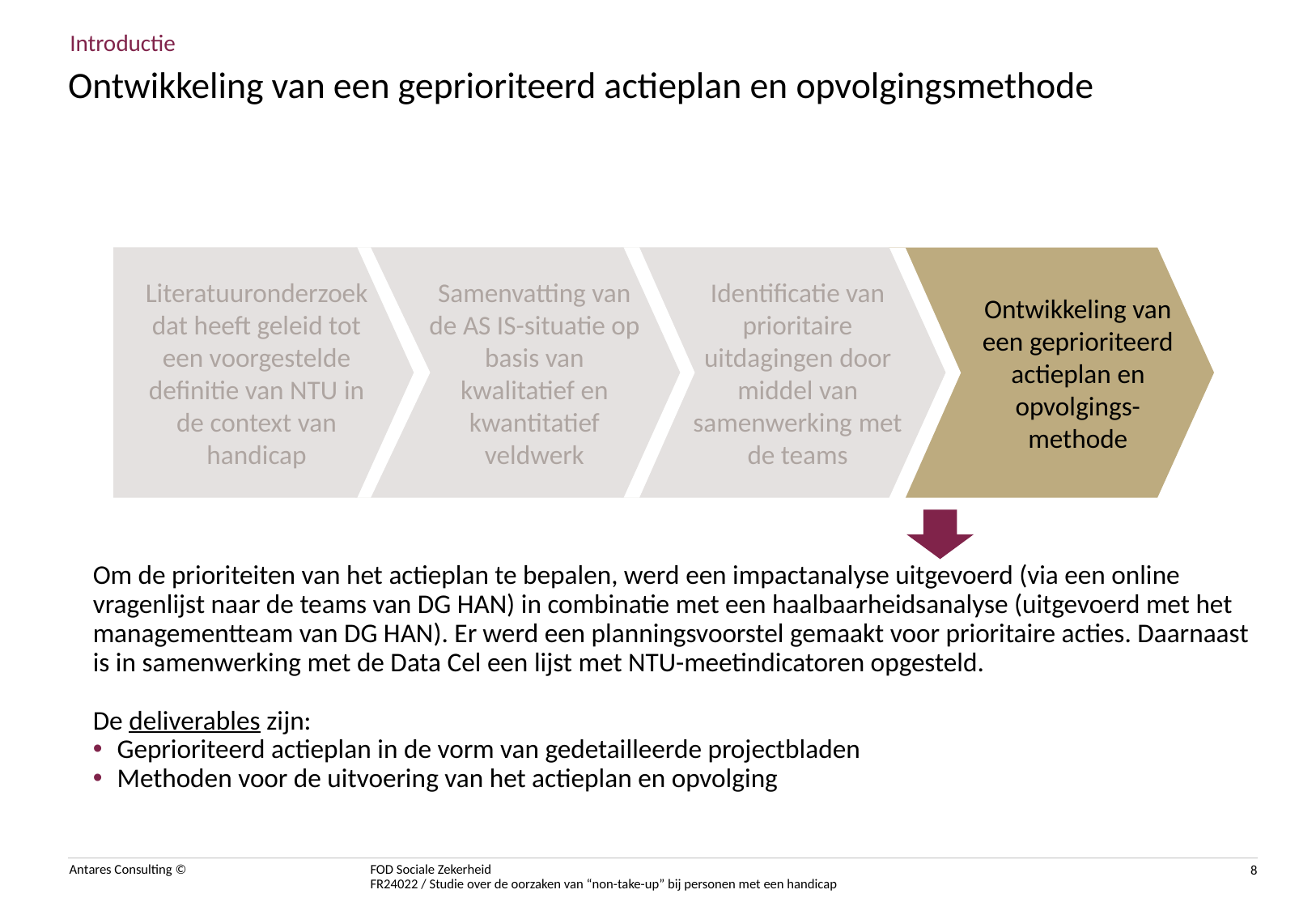

Introductie
# Ontwikkeling van een geprioriteerd actieplan en opvolgingsmethode
Literatuuronderzoek dat heeft geleid tot een voorgestelde definitie van NTU in de context van handicap

Samenvatting van de AS IS-situatie op basis van kwalitatief en kwantitatief veldwerk

Identificatie van prioritaire uitdagingen door middel van samenwerking met de teams
Ontwikkeling van een geprioriteerd actieplan en opvolgings-methode

Om de prioriteiten van het actieplan te bepalen, werd een impactanalyse uitgevoerd (via een online vragenlijst naar de teams van DG HAN) in combinatie met een haalbaarheidsanalyse (uitgevoerd met het managementteam van DG HAN). Er werd een planningsvoorstel gemaakt voor prioritaire acties. Daarnaast is in samenwerking met de Data Cel een lijst met NTU-meetindicatoren opgesteld.

De deliverables zijn:
Geprioriteerd actieplan in de vorm van gedetailleerde projectbladen
Methoden voor de uitvoering van het actieplan en opvolging